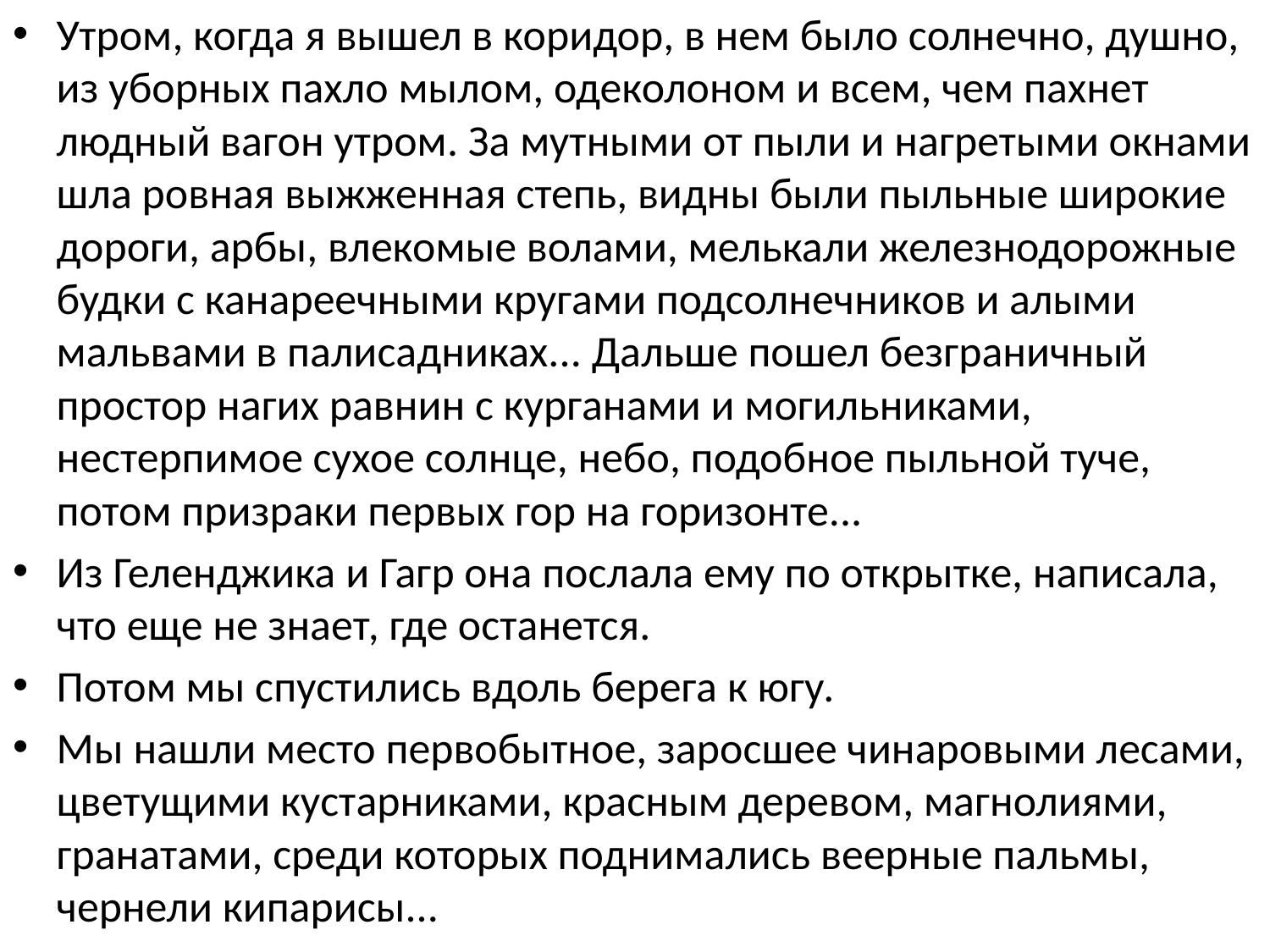

Утром, когда я вышел в коридор, в нем было солнечно, душно, из уборных пахло мылом, одеколоном и всем, чем пахнет людный вагон утром. За мутными от пыли и нагретыми окнами шла ровная выжженная степь, видны были пыльные широкие дороги, арбы, влекомые волами, мелькали железнодорожные будки с канареечными кругами подсолнечников и алыми мальвами в палисадниках... Дальше пошел безграничный простор нагих равнин с курганами и могильниками, нестерпимое сухое солнце, небо, подобное пыльной туче, потом призраки первых гор на горизонте...
Из Геленджика и Гагр она послала ему по открытке, написала, что еще не знает, где останется.
Потом мы спустились вдоль берега к югу.
Мы нашли место первобытное, заросшее чинаровыми лесами, цветущими кустарниками, красным деревом, магнолиями, гранатами, среди которых поднимались веерные пальмы, чернели кипарисы...
#